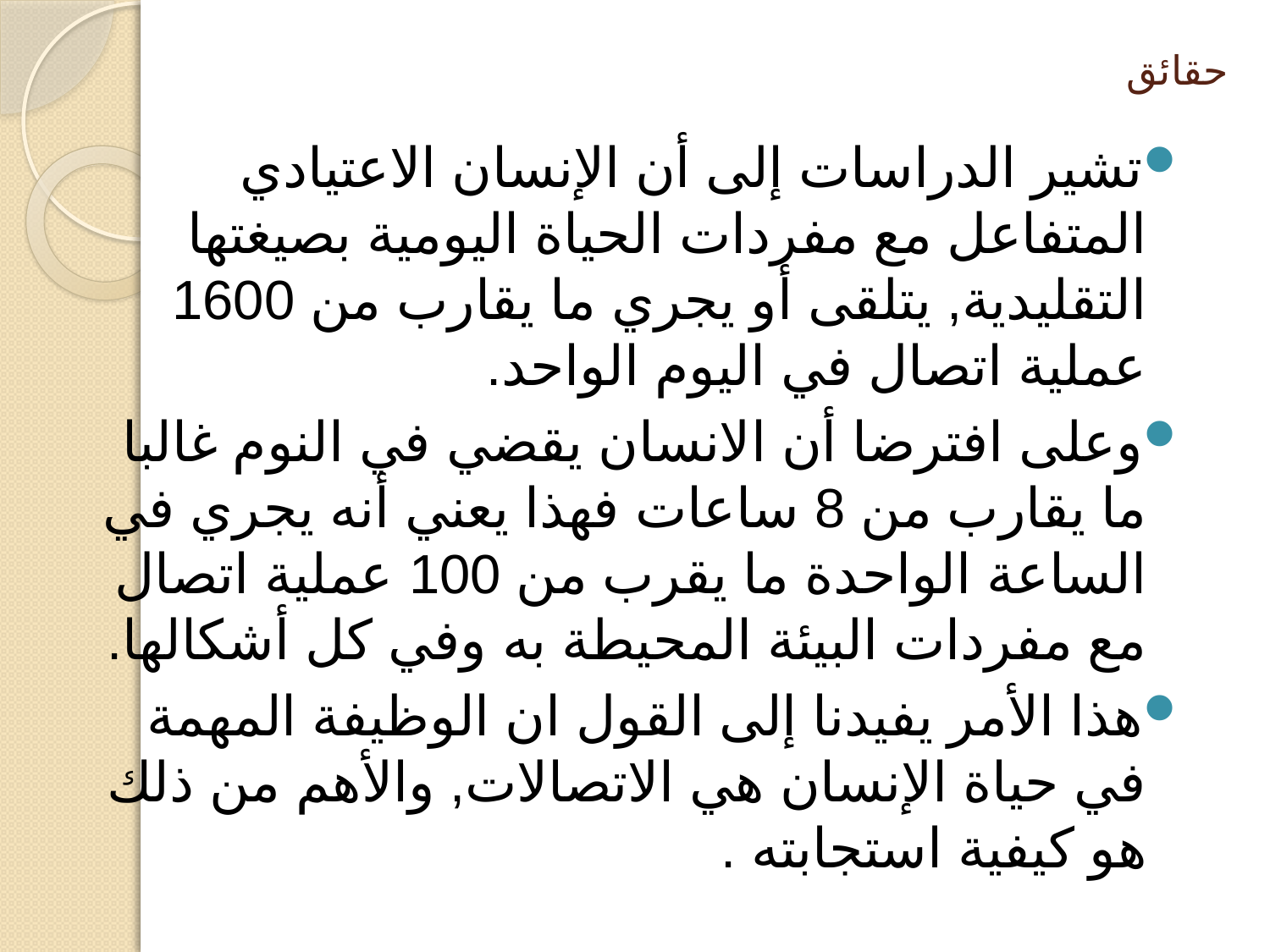

# حقائق
تشير الدراسات إلى أن الإنسان الاعتيادي المتفاعل مع مفردات الحياة اليومية بصيغتها التقليدية, يتلقى أو يجري ما يقارب من 1600 عملية اتصال في اليوم الواحد.
وعلى افترضا أن الانسان يقضي في النوم غالبا ما يقارب من 8 ساعات فهذا يعني أنه يجري في الساعة الواحدة ما يقرب من 100 عملية اتصال مع مفردات البيئة المحيطة به وفي كل أشكالها.
هذا الأمر يفيدنا إلى القول ان الوظيفة المهمة في حياة الإنسان هي الاتصالات, والأهم من ذلك هو كيفية استجابته .